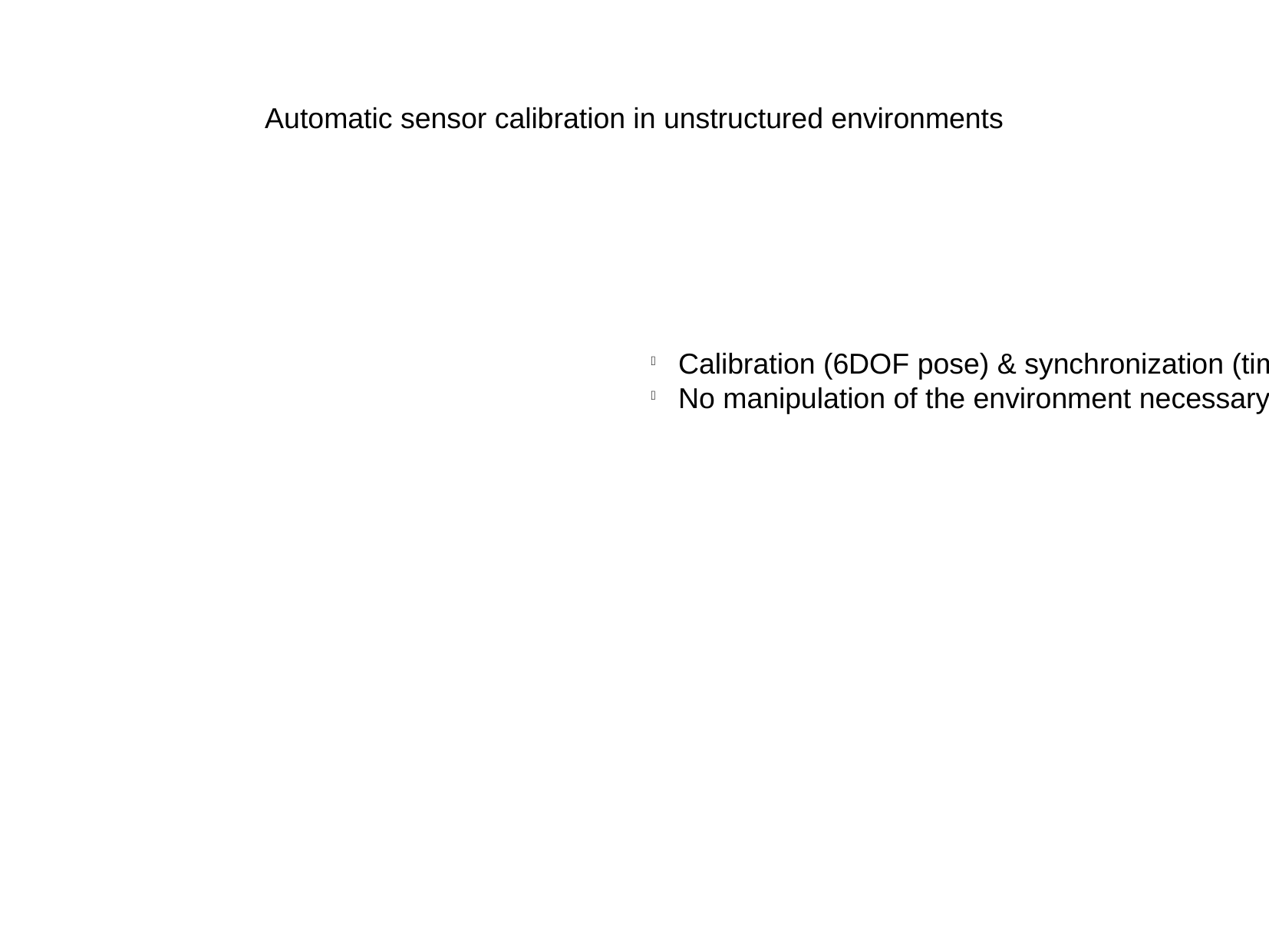

Automatic sensor calibration in unstructured environments
Calibration (6DOF pose) & synchronization (time) of multiple sensors
No manipulation of the environment necessary